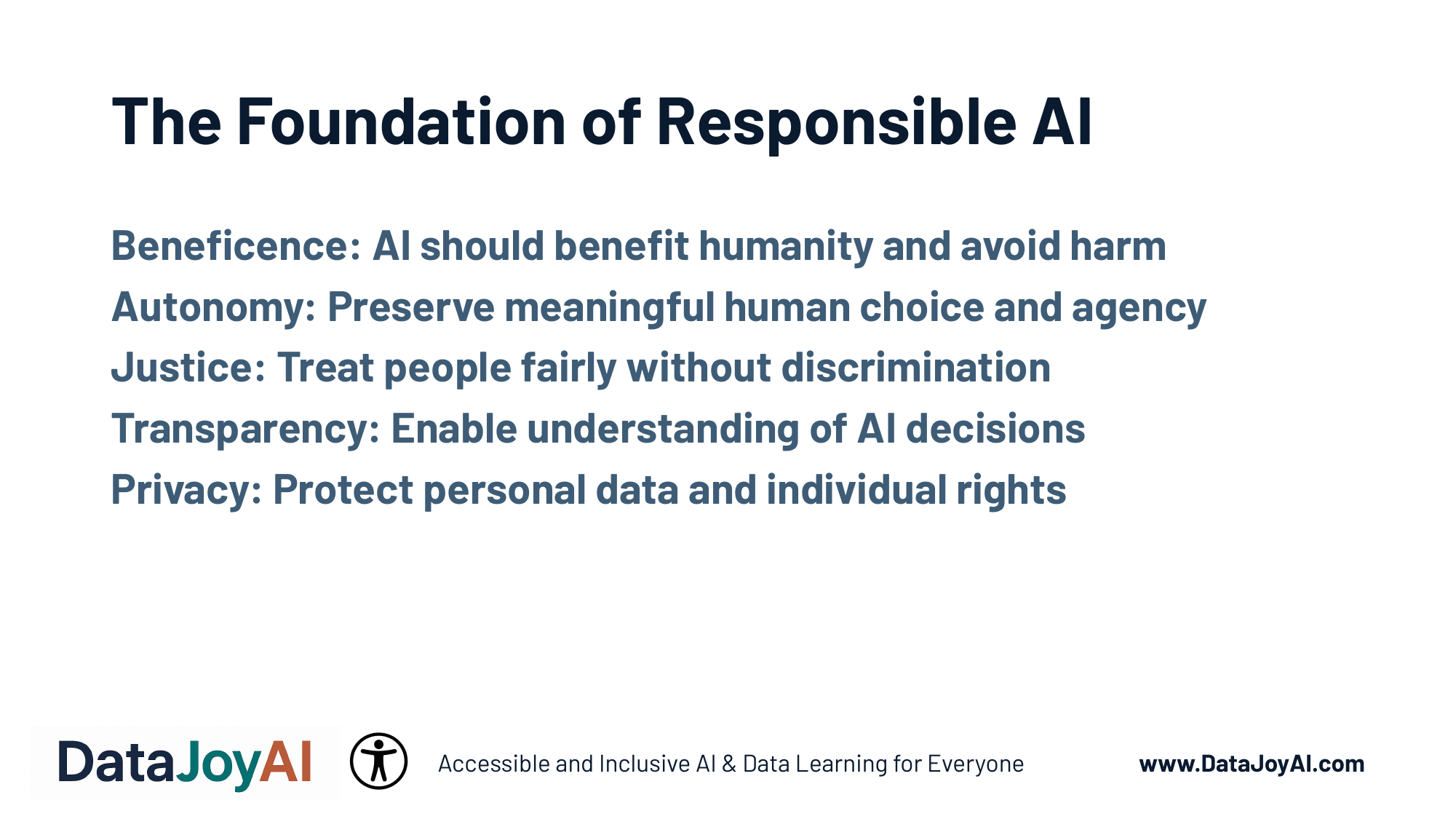

# The Foundation of Responsible AI
Beneficence: AI should benefit humanity and avoid harm
Autonomy: Preserve meaningful human choice and agency
Justice: Treat people fairly without discrimination
Transparency: Enable understanding of AI decisions
Privacy: Protect personal data and individual rights